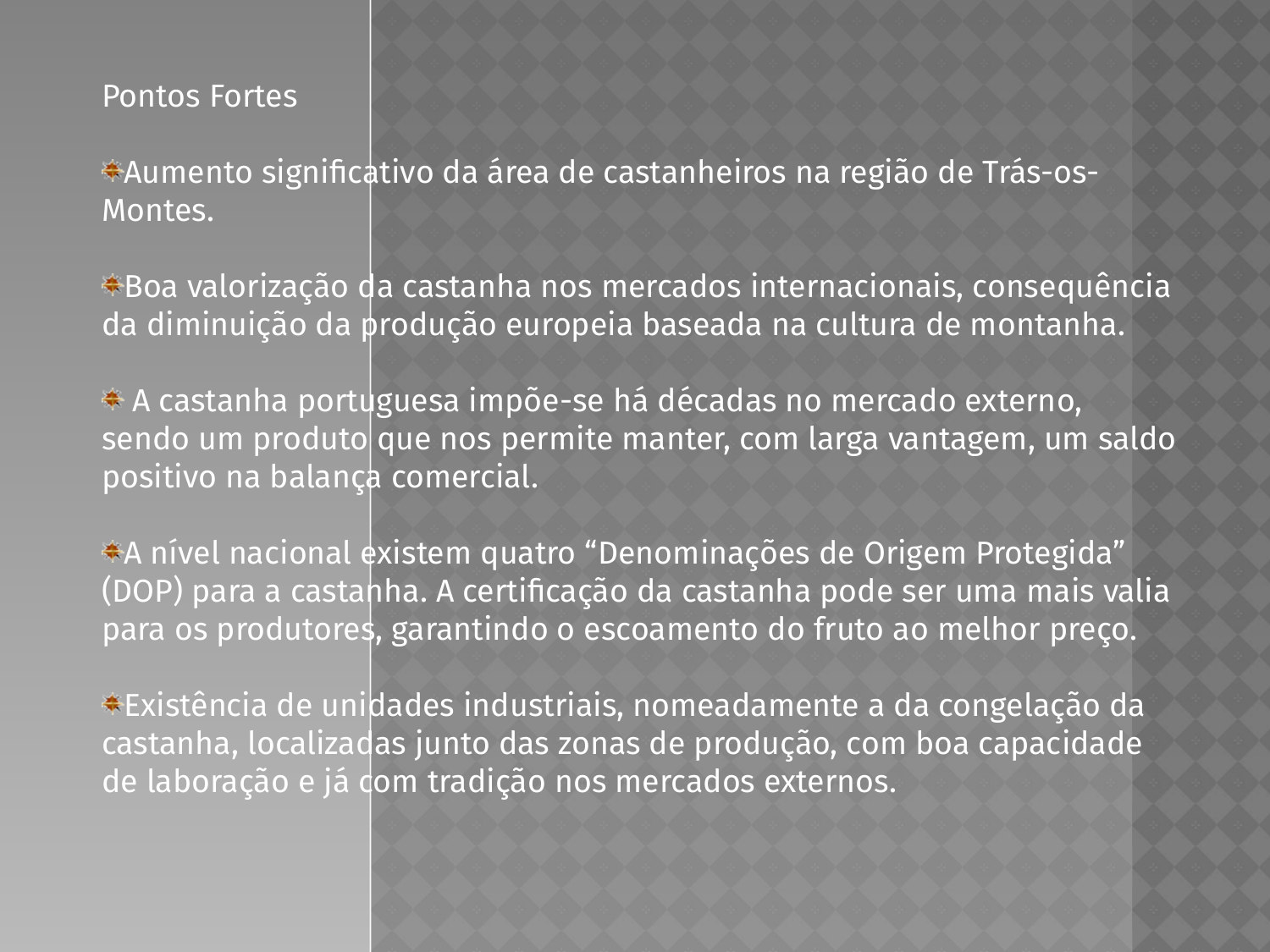

Pontos Fortes

Aumento significativo da área de castanheiros na região de Trás-os-Montes.

Boa valorização da castanha nos mercados internacionais, consequência da diminuição da produção europeia baseada na cultura de montanha.

 A castanha portuguesa impõe-se há décadas no mercado externo, sendo um produto que nos permite manter, com larga vantagem, um saldo positivo na balança comercial.

A nível nacional existem quatro “Denominações de Origem Protegida” (DOP) para a castanha. A certificação da castanha pode ser uma mais valia para os produtores, garantindo o escoamento do fruto ao melhor preço.

Existência de unidades industriais, nomeadamente a da congelação da castanha, localizadas junto das zonas de produção, com boa capacidade de laboração e já com tradição nos mercados externos.